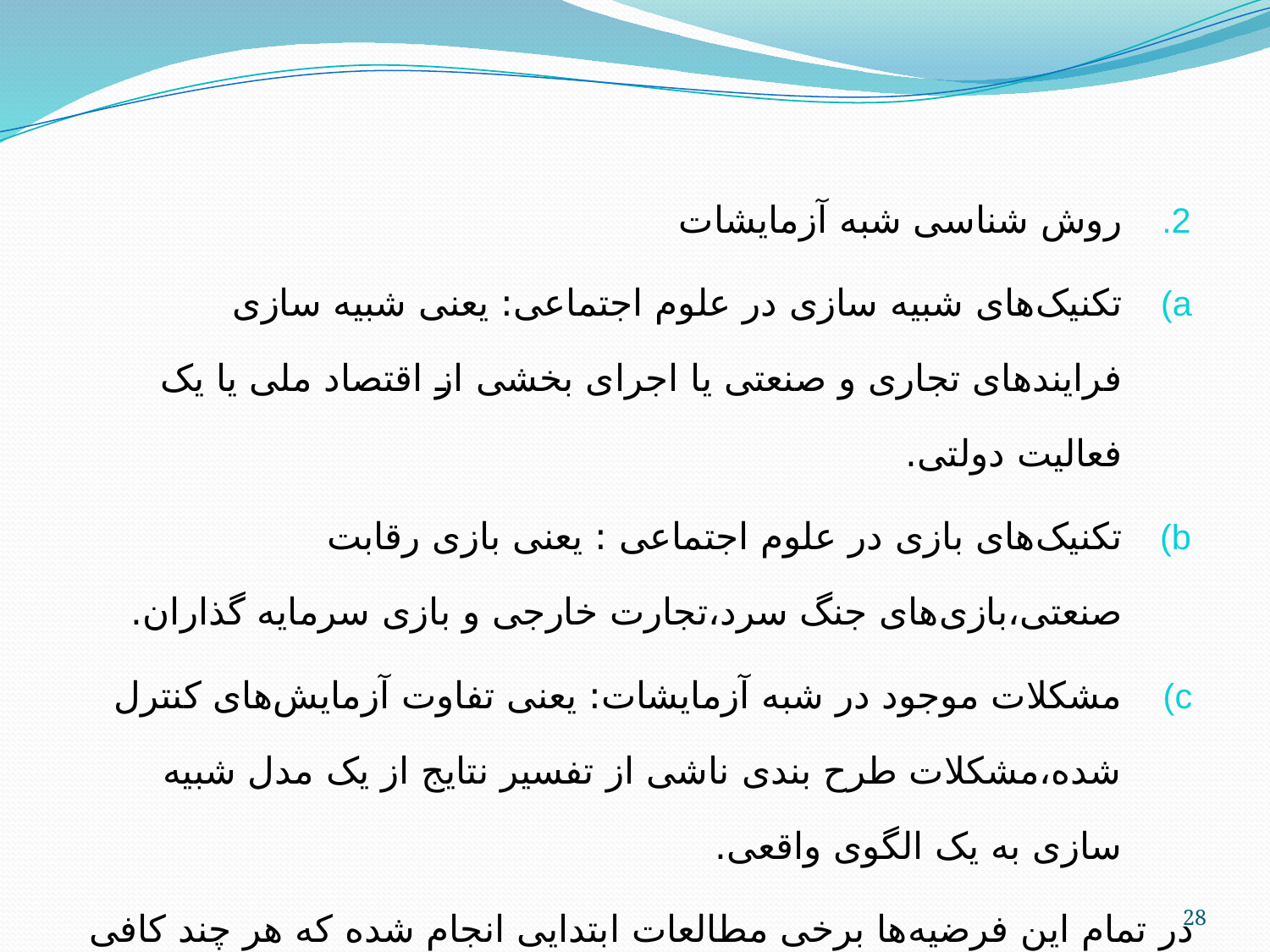

#
روش شناسی شبه آزمایشات
تکنیک‌های شبیه سازی در علوم اجتماعی: یعنی شبیه سازی فرایندهای تجاری و صنعتی یا اجرای بخشی از اقتصاد ملی یا یک فعالیت دولتی.
تکنیک‌های بازی در علوم اجتماعی : یعنی بازی رقابت صنعتی،بازی‌های جنگ سرد،تجارت خارجی و بازی سرمایه گذاران.
مشکلات موجود در شبه آزمایشات: یعنی تفاوت آزمایش‌های کنترل شده،مشکلات طرح بندی ناشی از تفسیر نتایج از یک مدل شبیه سازی به یک الگوی واقعی.
در تمام این فرضیه‌ها برخی مطالعات ابتدایی انجام شده که هر چند کافی نیست، و نیازمند تلاش‌های گسترده‌تری ست

28